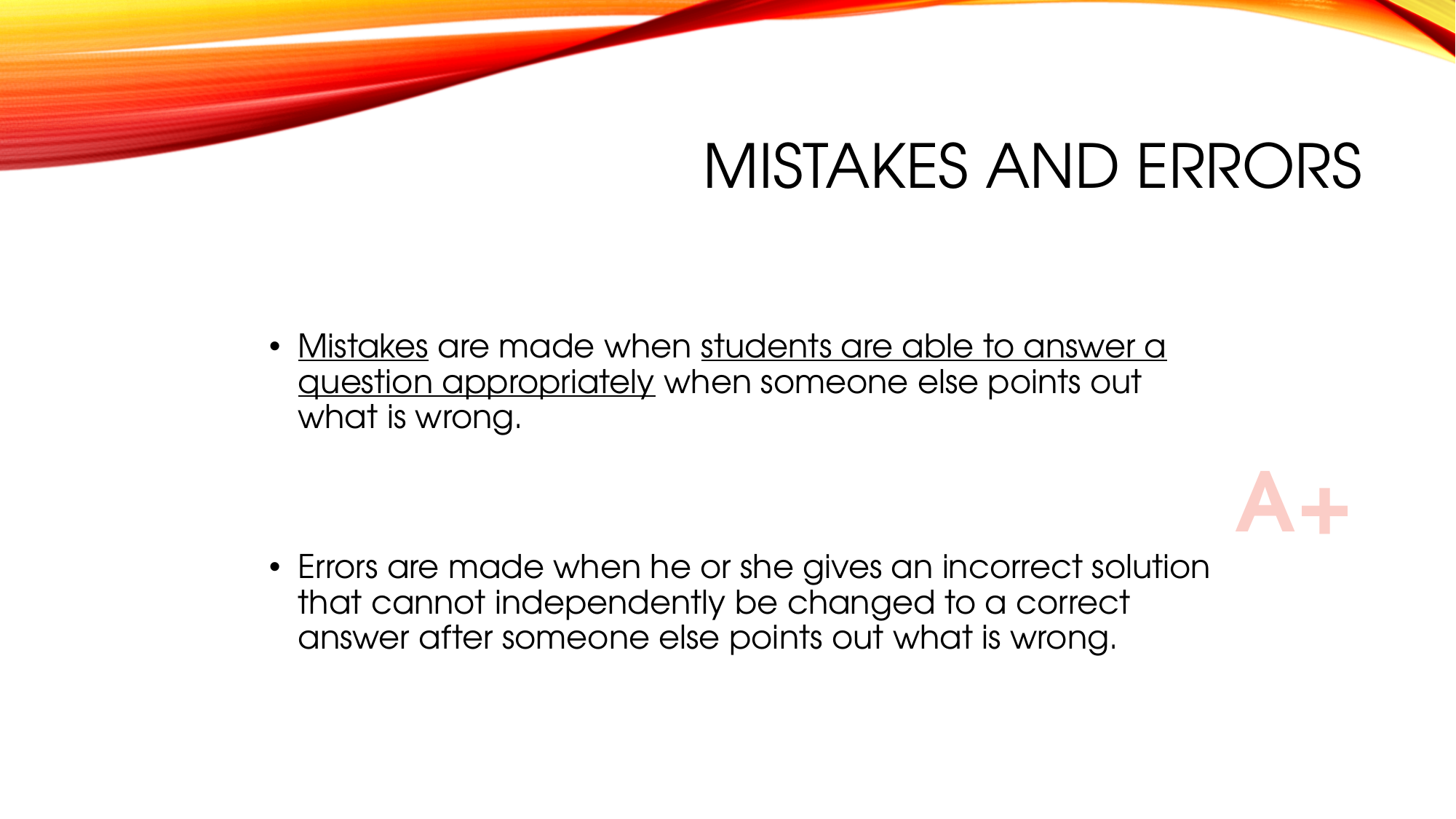

# Mistakes and Errors
Mistakes are made when students are able to answer a question appropriately when someone else points out what is wrong.

Errors are made when he or she gives an incorrect solution that cannot independently be changed to a correct answer after someone else points out what is wrong.

A+